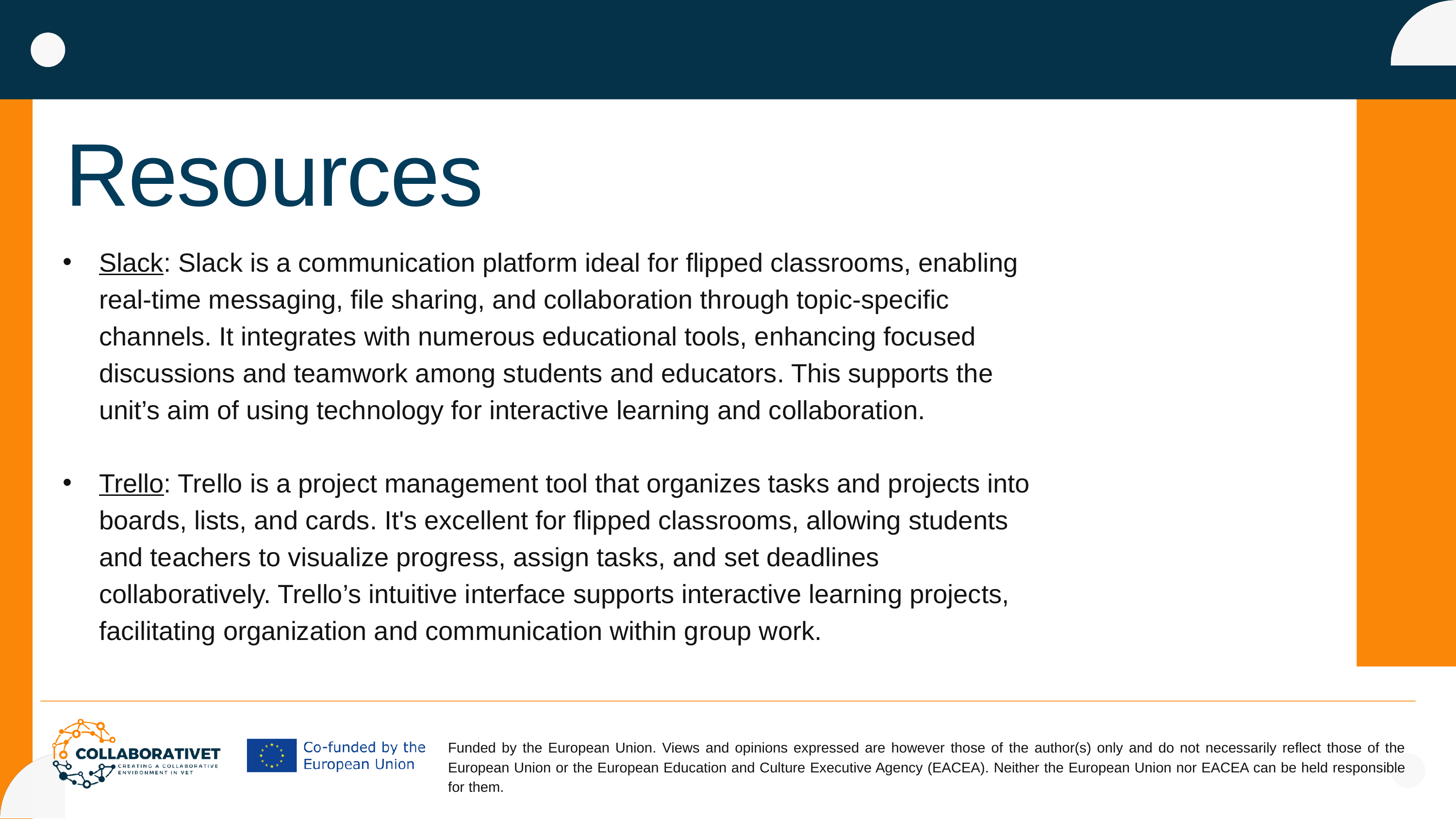

Resources
Slack: Slack is a communication platform ideal for flipped classrooms, enabling real-time messaging, file sharing, and collaboration through topic-specific channels. It integrates with numerous educational tools, enhancing focused discussions and teamwork among students and educators. This supports the unit’s aim of using technology for interactive learning and collaboration.

Trello: Trello is a project management tool that organizes tasks and projects into boards, lists, and cards. It's excellent for flipped classrooms, allowing students and teachers to visualize progress, assign tasks, and set deadlines collaboratively. Trello’s intuitive interface supports interactive learning projects, facilitating organization and communication within group work.

Funded by the European Union. Views and opinions expressed are however those of the author(s) only and do not necessarily reflect those of the European Union or the European Education and Culture Executive Agency (EACEA). Neither the European Union nor EACEA can be held responsible for them.